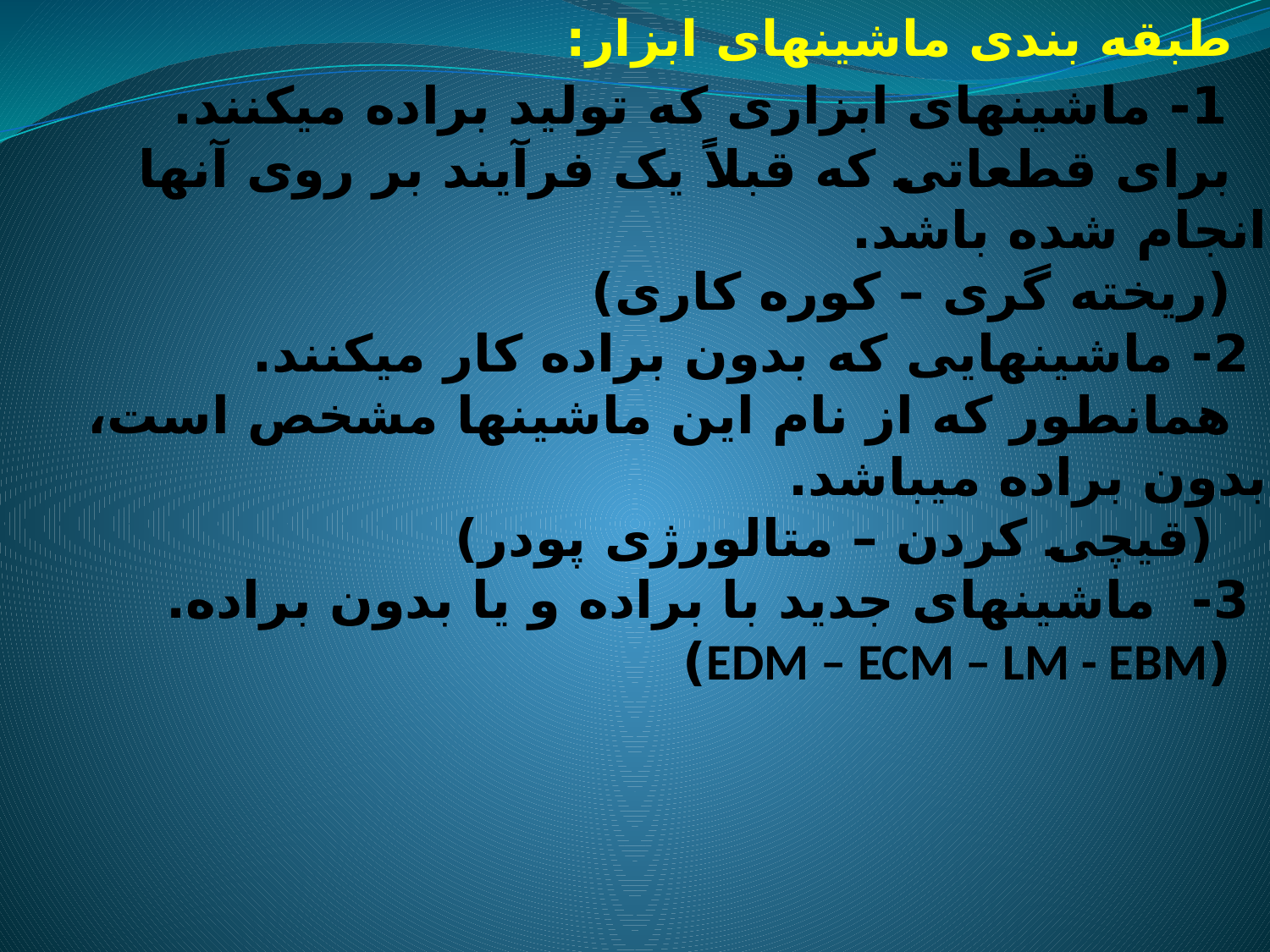

# طبقه بندی ماشینهای ابزار: 1- ماشینهای ابزاری که تولید براده میکنند. برای قطعاتی که قبلاً یک فرآیند بر روی آنها انجام شده باشد. (ریخته گری – کوره کاری) 2- ماشینهایی که بدون براده کار میکنند. همانطور که از نام این ماشینها مشخص است، بدون براده میباشد. (قیچی کردن – متالورژی پودر) 3-  ماشینهای جدید با براده و یا بدون براده. (EDM – ECM – LM - EBM)